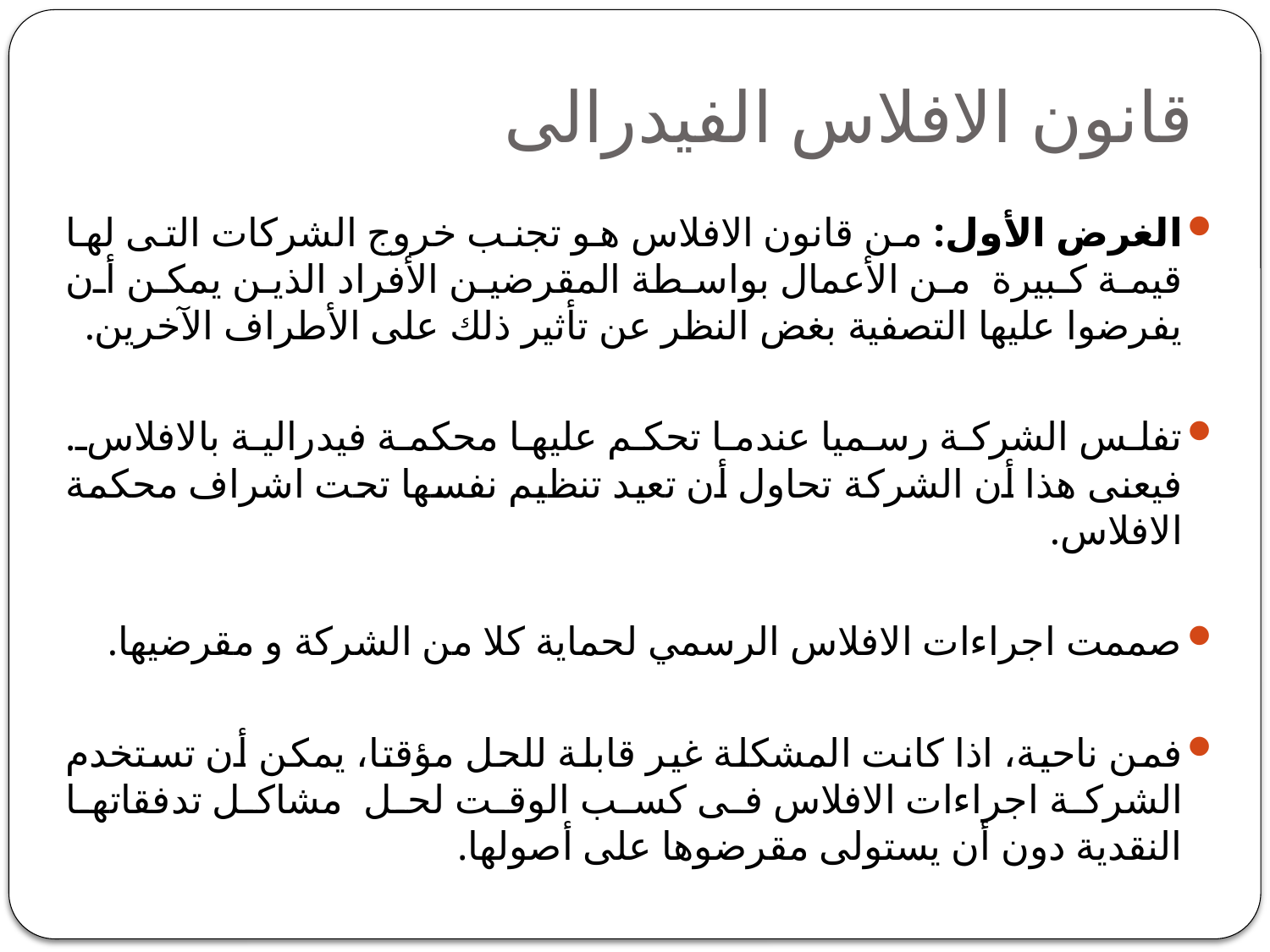

# قانون الافلاس الفيدرالى
الغرض الأول: من قانون الافلاس هو تجنب خروج الشركات التى لها قيمة كبيرة  من الأعمال بواسطة المقرضين الأفراد الذين يمكن أن يفرضوا عليها التصفية بغض النظر عن تأثير ذلك على الأطراف الآخرين.

تفلس الشركة رسميا عندما تحكم عليها محكمة فيدرالية بالافلاس. فيعنى هذا أن الشركة تحاول أن تعيد تنظيم نفسها تحت اشراف محكمة الافلاس.

صممت اجراءات الافلاس الرسمي لحماية كلا من الشركة و مقرضيها.

فمن ناحية، اذا كانت المشكلة غير قابلة للحل مؤقتا، يمكن أن تستخدم الشركة اجراءات الافلاس فى كسب الوقت لحل  مشاكل تدفقاتها النقدية دون أن يستولى مقرضوها على أصولها.